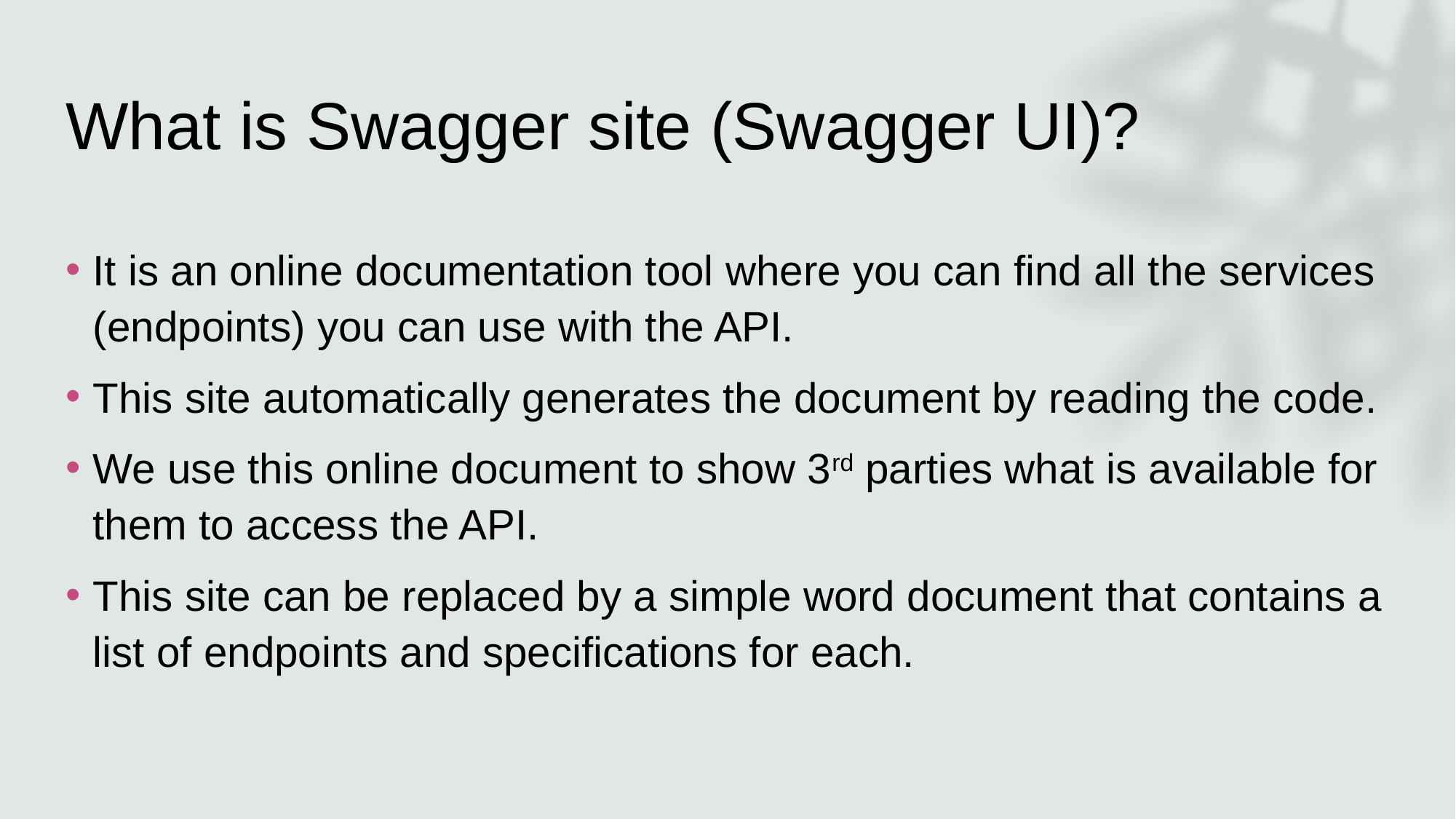

# What is Swagger site (Swagger UI)?
It is an online documentation tool where you can find all the services (endpoints) you can use with the API.
This site automatically generates the document by reading the code.
We use this online document to show 3rd parties what is available for them to access the API.
This site can be replaced by a simple word document that contains a list of endpoints and specifications for each.